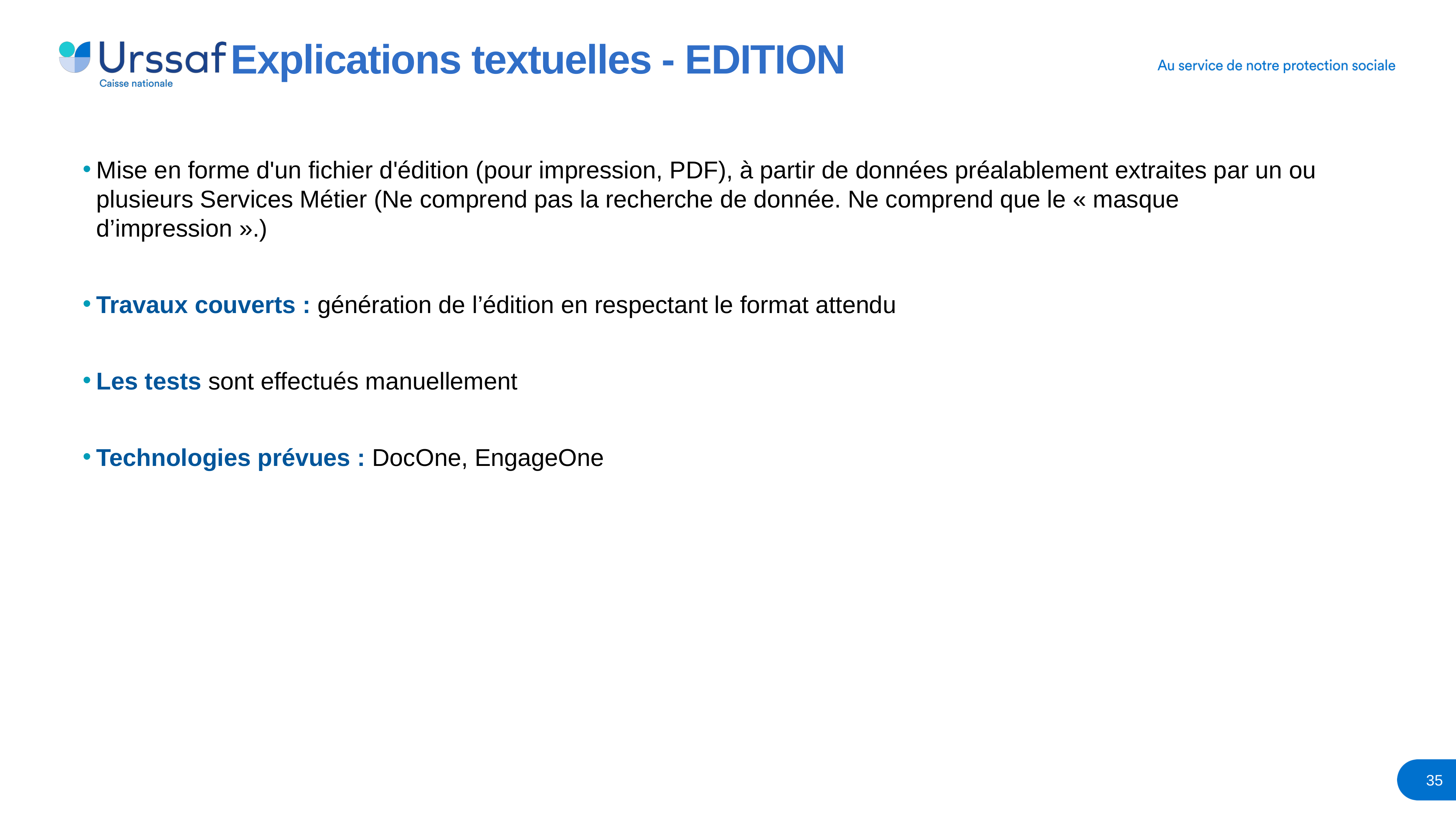

# Explications textuelles - EDITION
Mise en forme d'un fichier d'édition (pour impression, PDF), à partir de données préalablement extraites par un ou plusieurs Services Métier (Ne comprend pas la recherche de donnée. Ne comprend que le « masque d’impression ».)

Travaux couverts : génération de l’édition en respectant le format attendu

Les tests sont effectués manuellement

Technologies prévues : DocOne, EngageOne